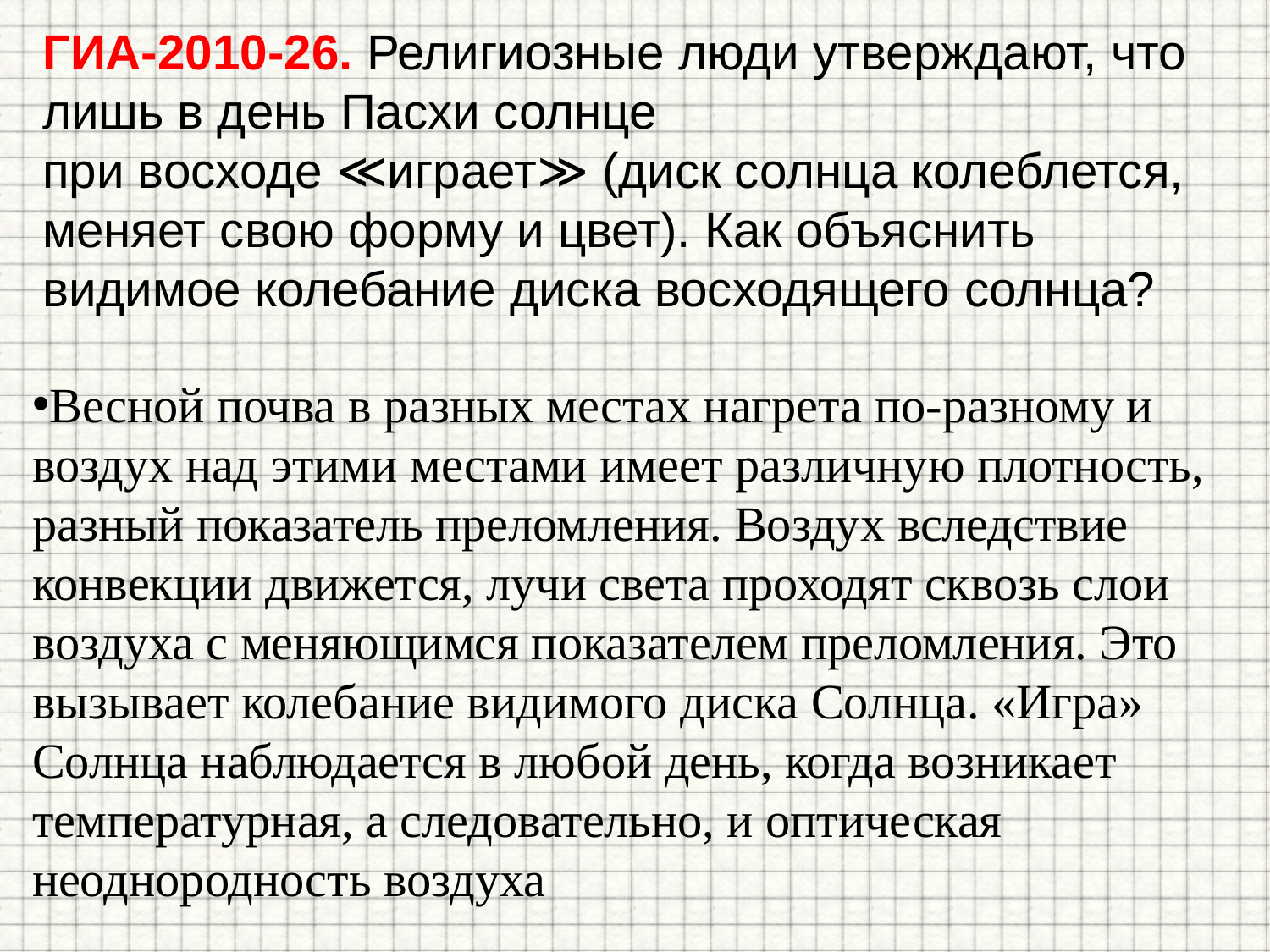

# ГИА-2010-26. Религиозные люди утверждают, что лишь в день Пасхи солнце при восходе ≪играет≫ (диск солнца колеблется, меняет свою форму и цвет). Как объяснить видимое колебание диска восходящего солнца?
Весной почва в разных местах нагрета по-разному и воздух над этими местами имеет различную плотность, разный показатель преломления. Воздух вследствие конвекции движется, лучи света проходят сквозь слои воздуха с меняющимся показателем преломления. Это вызывает колебание видимого диска Солнца. «Игра» Солнца наблюдается в любой день, когда возникает температурная, а следовательно, и оптическая неоднородность воздуха